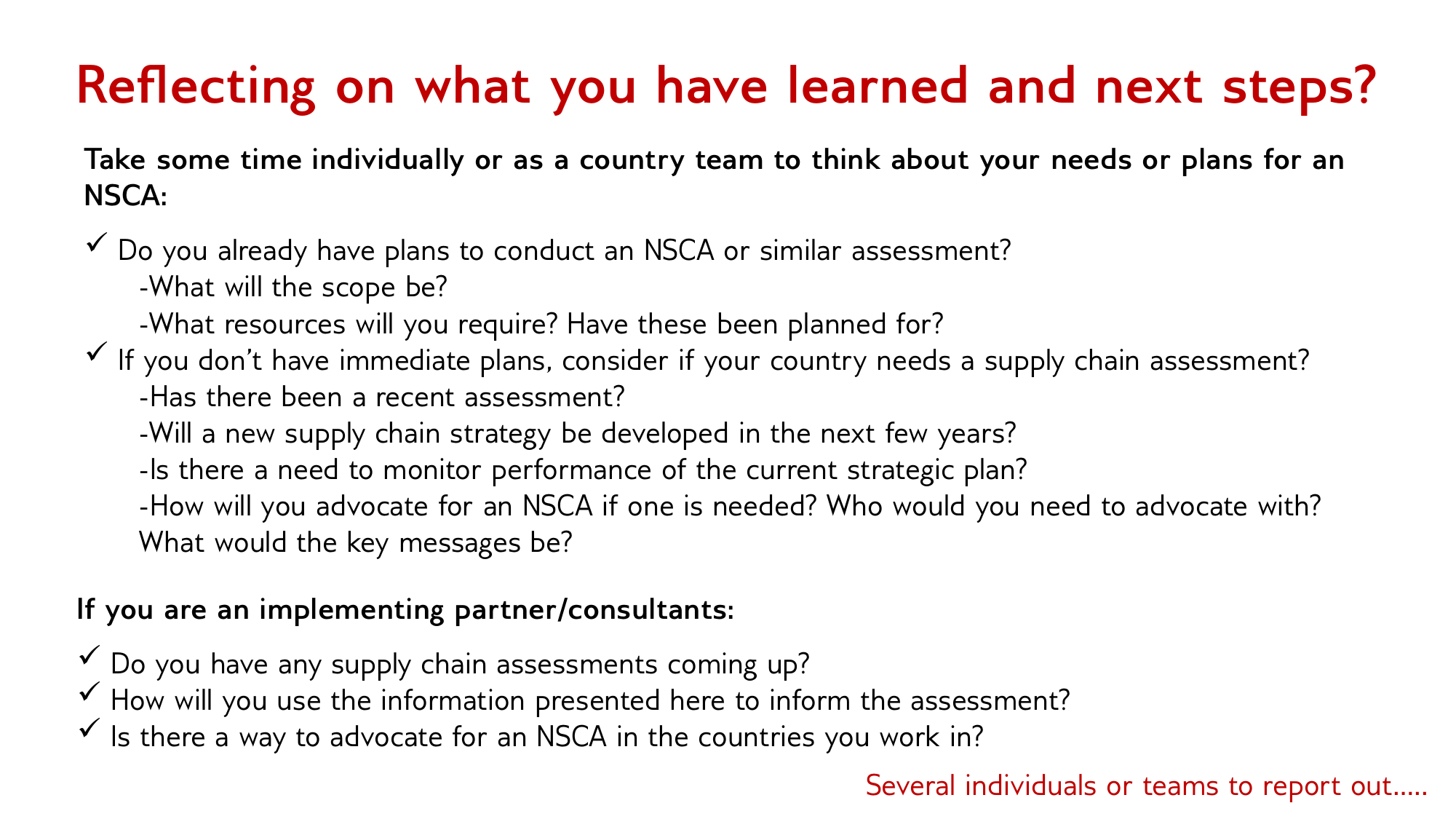

# Reflecting on what you have learned and next steps?
Take some time individually or as a country team to think about your needs or plans for an NSCA:

Do you already have plans to conduct an NSCA or similar assessment?
-What will the scope be?
-What resources will you require? Have these been planned for?
If you don’t have immediate plans, consider if your country needs a supply chain assessment?
-Has there been a recent assessment?
-Will a new supply chain strategy be developed in the next few years?
-Is there a need to monitor performance of the current strategic plan?
-How will you advocate for an NSCA if one is needed? Who would you need to advocate with? What would the key messages be?
If you are an implementing partner/consultants:

Do you have any supply chain assessments coming up?
How will you use the information presented here to inform the assessment?
Is there a way to advocate for an NSCA in the countries you work in?
Several individuals or teams to report out…..